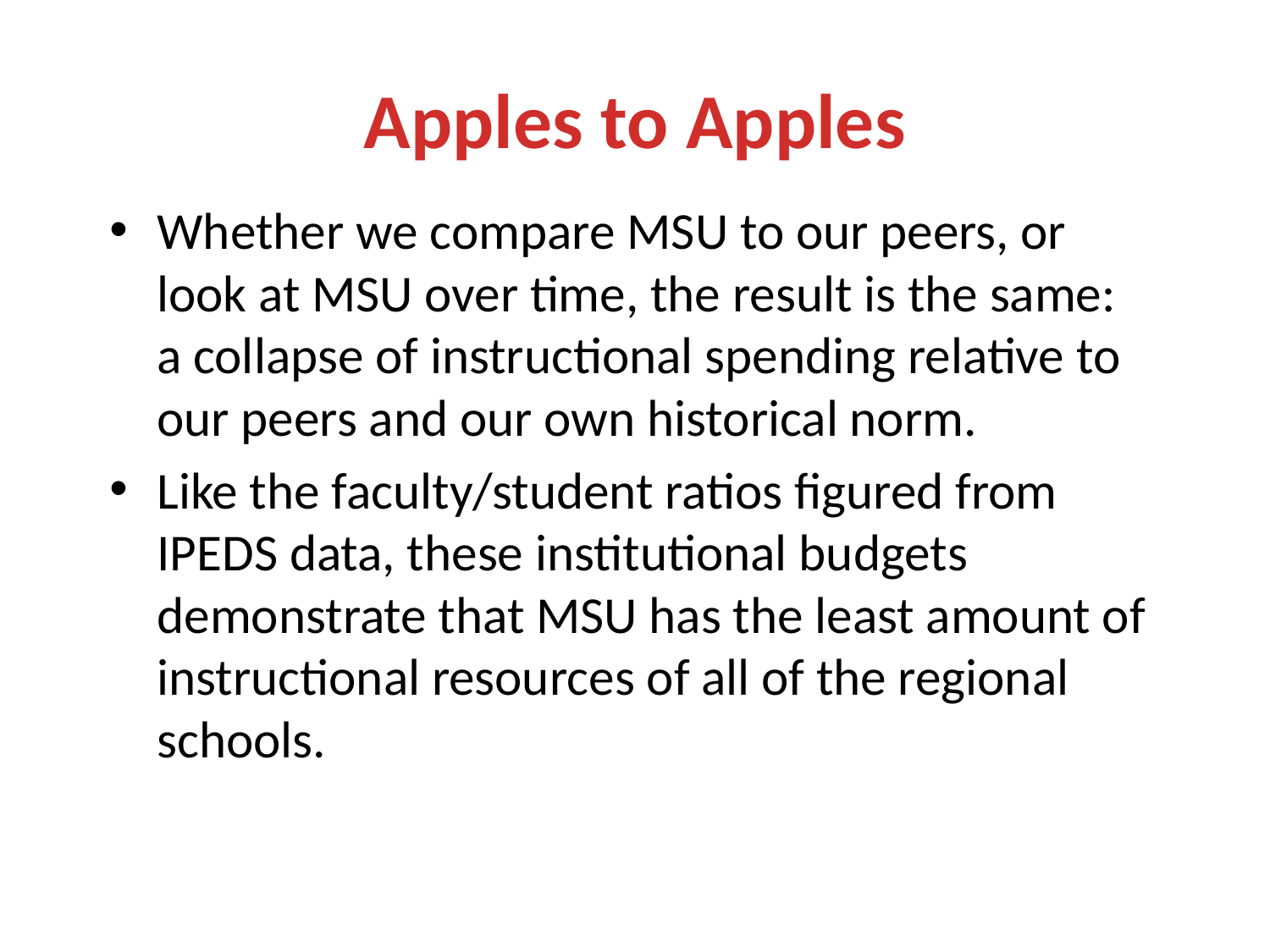

# Apples to Apples
Whether we compare MSU to our peers, or look at MSU over time, the result is the same:  a collapse of instructional spending relative to our peers and our own historical norm.
Like the faculty/student ratios figured from IPEDS data, these institutional budgets demonstrate that MSU has the least amount of instructional resources of all of the regional schools.